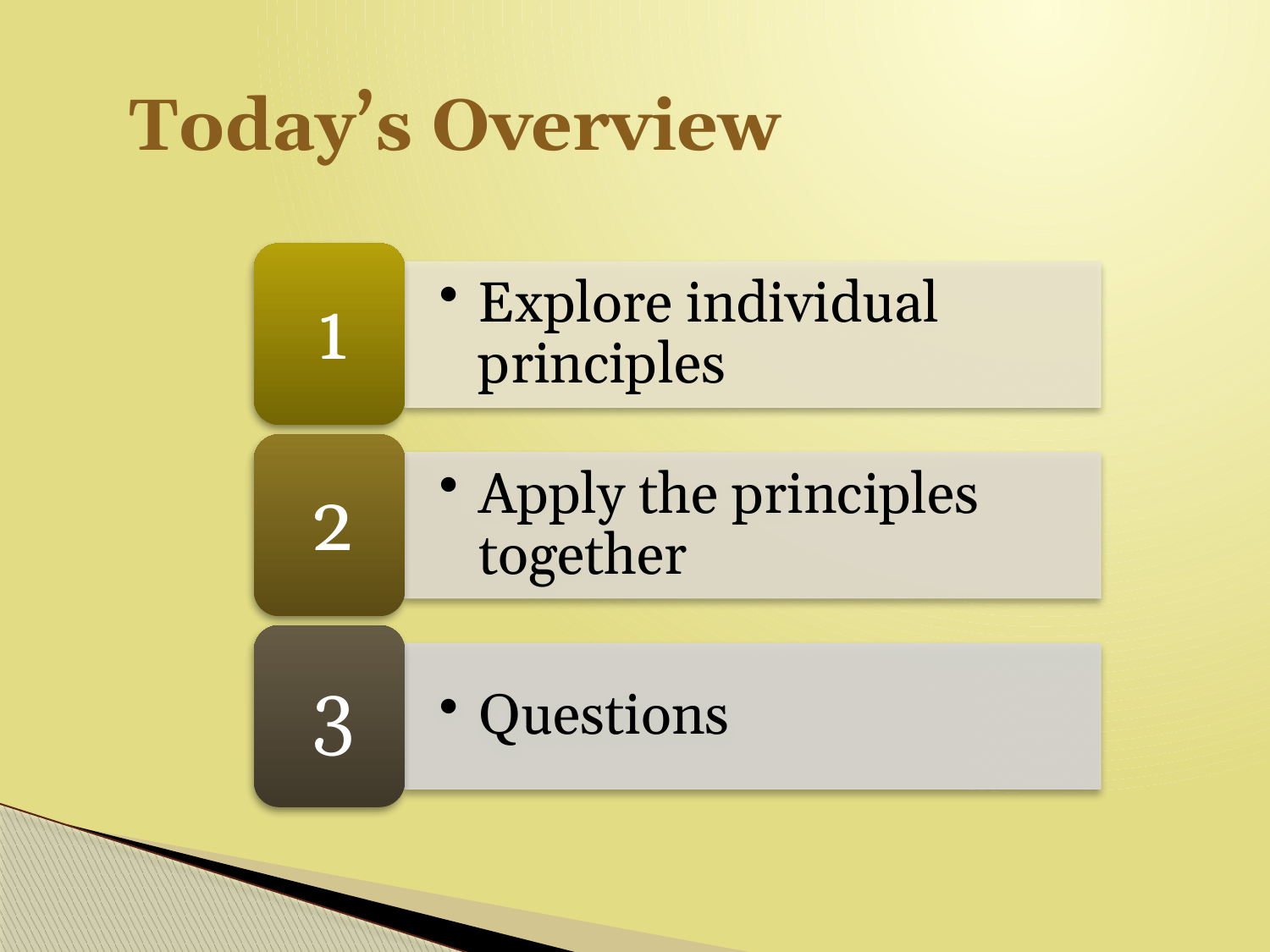

# Today’s Overview
Explore individual principles
1
Apply the principles together
2
Questions
3